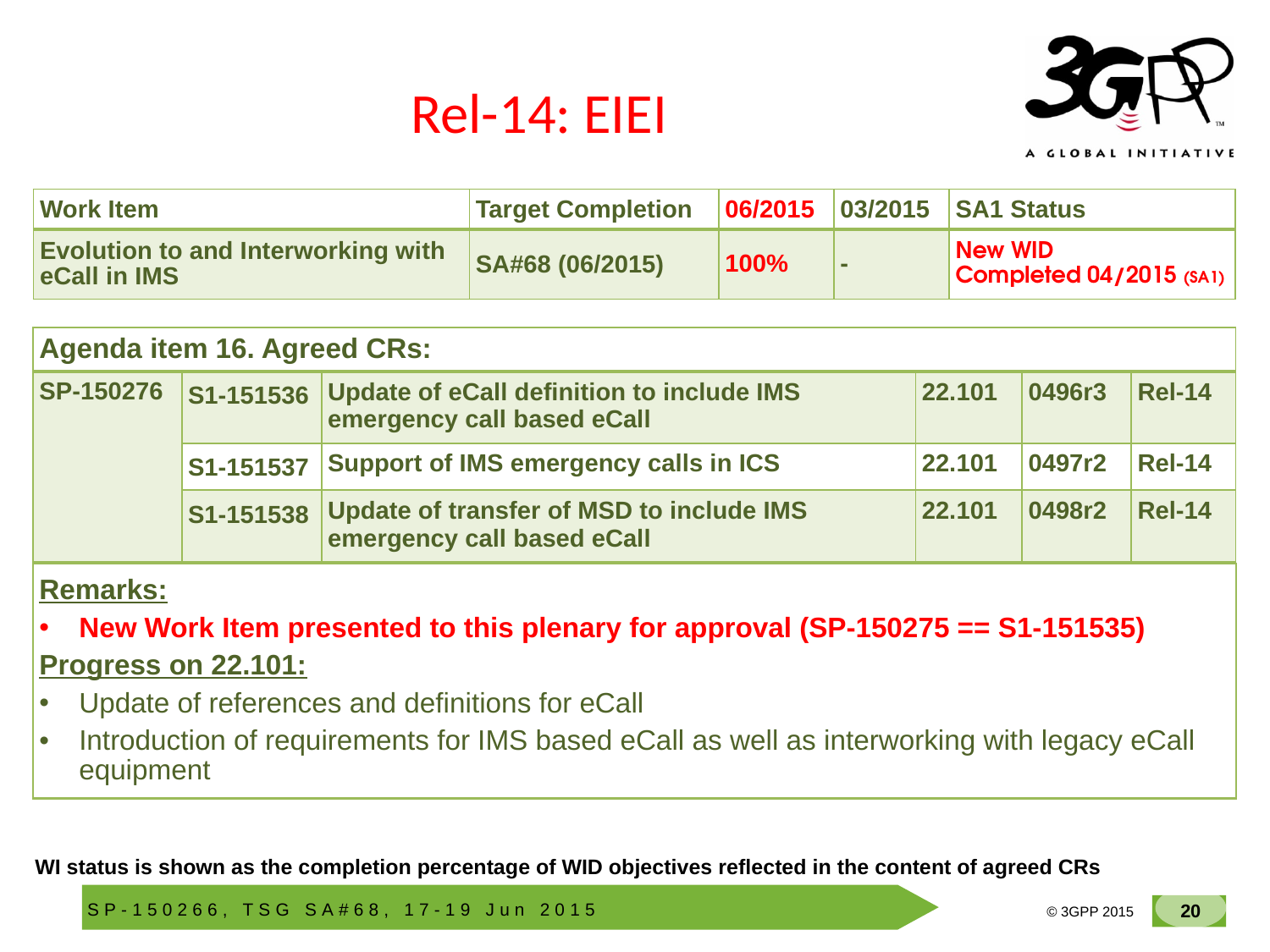

# Rel-14: EIEI
| Work Item | Target Completion | 06/2015 | 03/2015 | SA1 Status |
| --- | --- | --- | --- | --- |
| Evolution to and Interworking with eCall in IMS | SA#68 (06/2015) | 100% | - | New WID Completed 04/2015 (SA1) |
| Agenda item 16. Agreed CRs: |  |  |  |  |  |
| --- | --- | --- | --- | --- | --- |
| SP-150276 | S1-151536 | Update of eCall definition to include IMS emergency call based eCall | 22.101 | 0496r3 | Rel-14 |
|  | S1-151537 | Support of IMS emergency calls in ICS | 22.101 | 0497r2 | Rel-14 |
|  | S1-151538 | Update of transfer of MSD to include IMS emergency call based eCall | 22.101 | 0498r2 | Rel-14 |
| Remarks: New Work Item presented to this plenary for approval (SP-150275 == S1-151535) Progress on 22.101: Update of references and definitions for eCall Introduction of requirements for IMS based eCall as well as interworking with legacy eCall equipment |
| --- |
WI status is shown as the completion percentage of WID objectives reflected in the content of agreed CRs